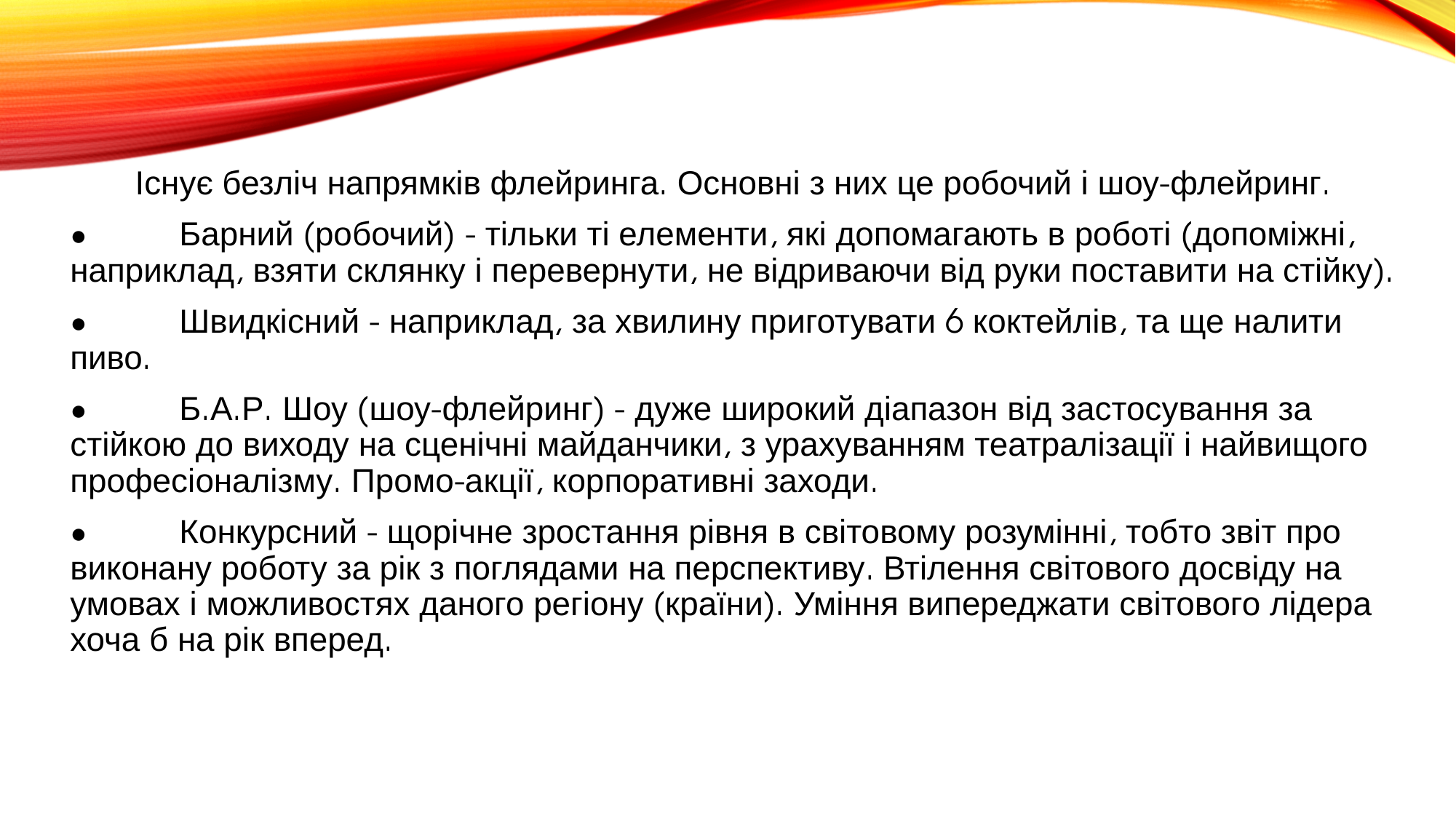

Існує безліч напрямків флейринга. Основні з них це робочий і шоу-флейринг.
•	Барний (робочий) - тільки ті елементи, які допомагають в роботі (допоміжні, наприклад, взяти склянку і перевернути, не відриваючи від руки поставити на стійку).
•	Швидкісний - наприклад, за хвилину приготувати 6 коктейлів, та ще налити пиво.
•	Б.А.Р. Шоу (шоу-флейринг) - дуже широкий діапазон від застосування за стійкою до виходу на сценічні майданчики, з урахуванням театралізації і найвищого професіоналізму. Промо-акції, корпоративні заходи.
•	Конкурсний - щорічне зростання рівня в світовому розумінні, тобто звіт про виконану роботу за рік з поглядами на перспективу. Втілення світового досвіду на умовах і можливостях даного регіону (країни). Уміння випереджати світового лідера хоча б на рік вперед.